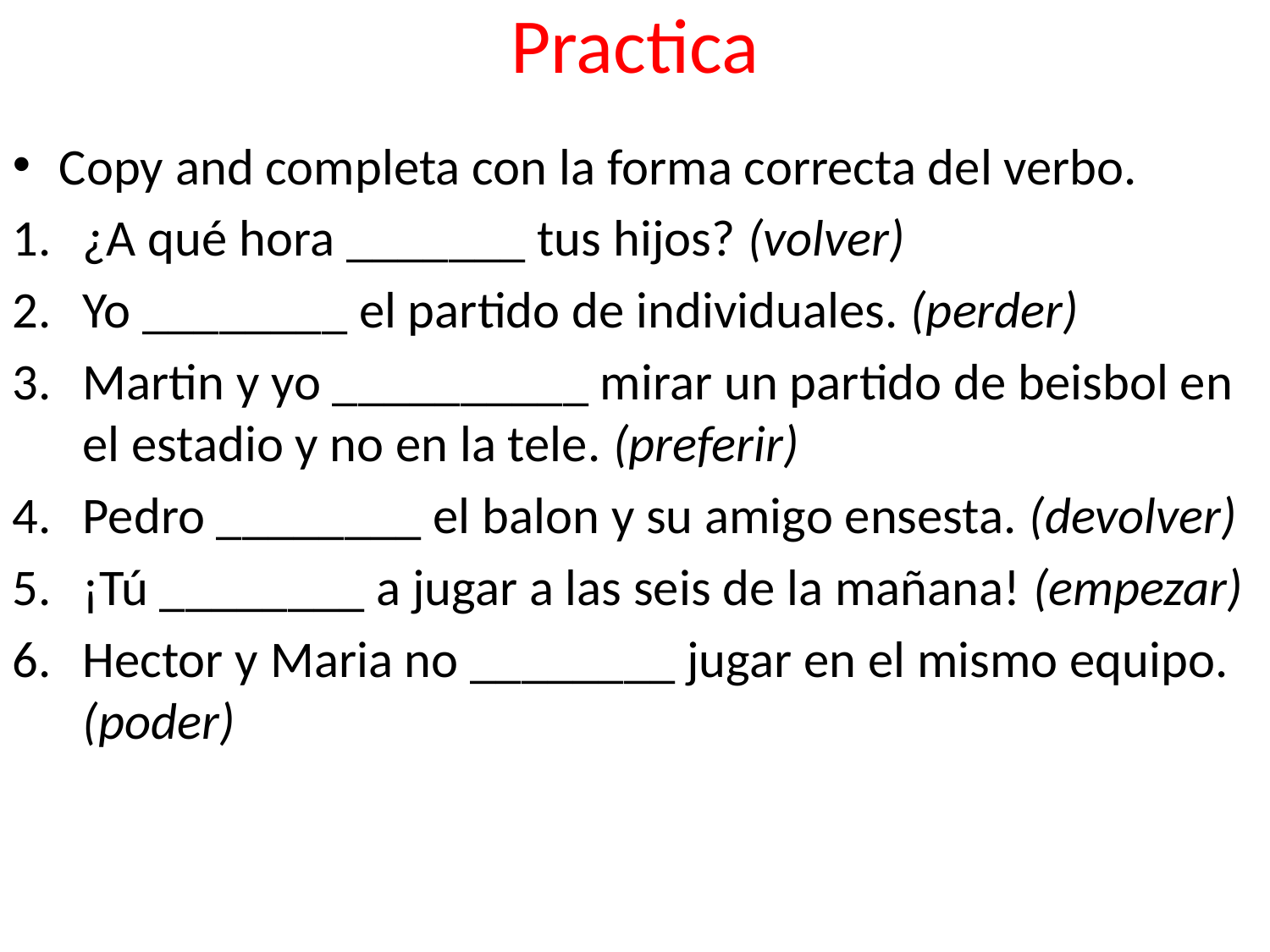

Practica
Copy and completa con la forma correcta del verbo.
¿A qué hora _______ tus hijos? (volver)
Yo ________ el partido de individuales. (perder)
Martin y yo __________ mirar un partido de beisbol en el estadio y no en la tele. (preferir)
Pedro ________ el balon y su amigo ensesta. (devolver)
¡Tú ________ a jugar a las seis de la mañana! (empezar)
Hector y Maria no ________ jugar en el mismo equipo. (poder)